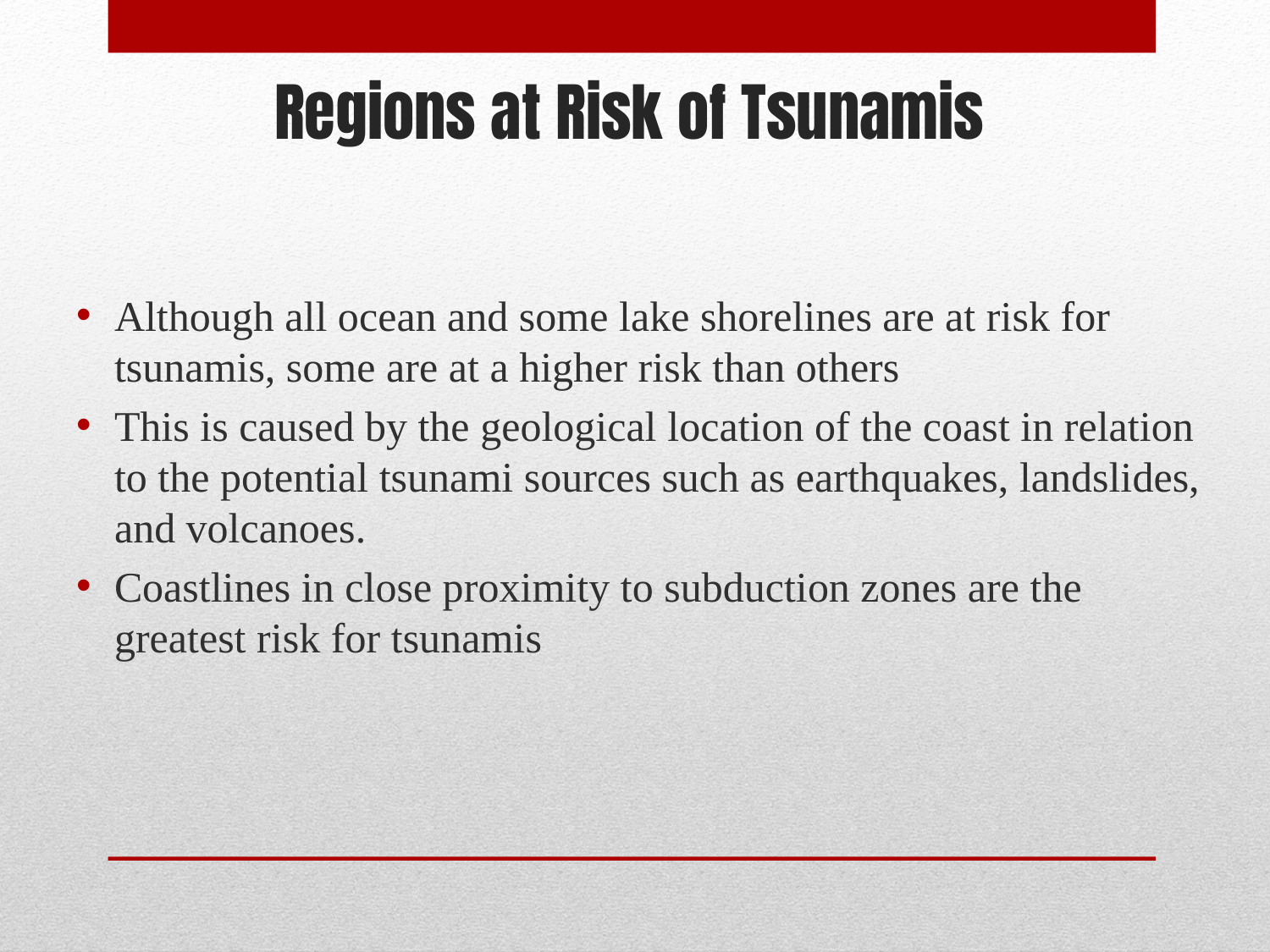

Regions at Risk of Tsunamis
Although all ocean and some lake shorelines are at risk for tsunamis, some are at a higher risk than others
This is caused by the geological location of the coast in relation to the potential tsunami sources such as earthquakes, landslides, and volcanoes.
Coastlines in close proximity to subduction zones are the greatest risk for tsunamis